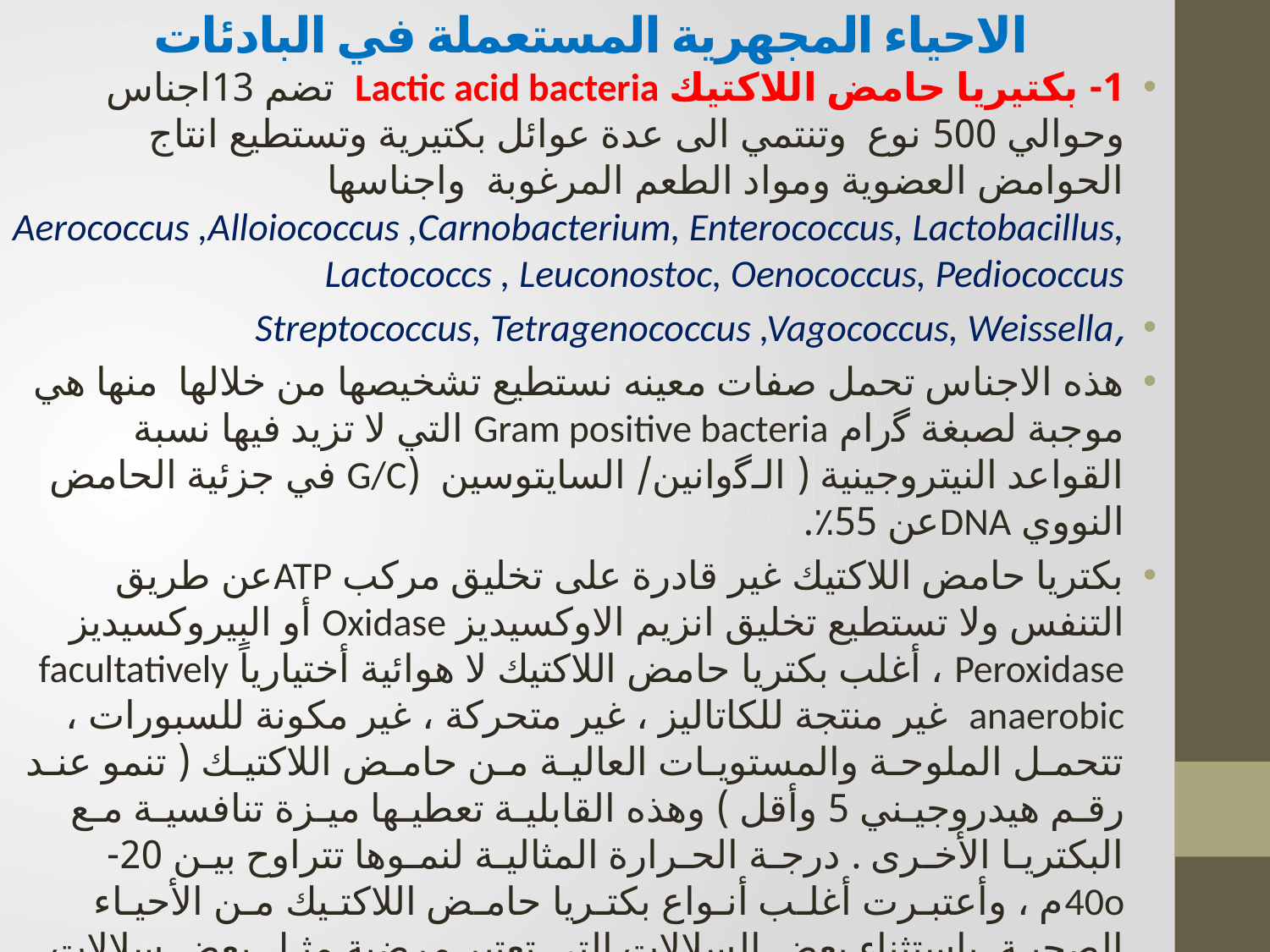

# الاحياء المجهرية المستعملة في البادئات
1- بكتيريا حامض اللاكتيك Lactic acid bacteria  تضم 13اجناس  وحوالي 500 نوع  وتنتمي الى عدة عوائل بكتيرية وتستطيع انتاج الحوامض العضوية ومواد الطعم المرغوبة  واجناسها Aerococcus ,Alloiococcus ,Carnobacterium, Enterococcus, Lactobacillus, Lactococcs , Leuconostoc, Oenococcus, Pediococcus
,Streptococcus, Tetragenococcus ,Vagococcus, Weissella
هذه الاجناس تحمل صفات معينه نستطيع تشخيصها من خلالها  منها هي موجبة لصبغة ﮔرام Gram positive bacteria التي لا تزيد فيها نسبة القواعد النيتروجينية ( الـﮔوانين/ السايتوسين  (G/C في جزئية الحامض النووي DNAعن 55٪.
بكتريا حامض اللاكتيك غير قادرة على تخليق مركب ATPعن طريق التنفس ولا تستطيع تخليق انزيم الاوكسيديز Oxidase أو البيروكسيديز Peroxidase ، أغلب بكتريا حامض اللاكتيك لا هوائية أختيارياً facultatively anaerobic  غير منتجة للكاتاليز ، غير متحركة ، غير مكونة للسبورات ، تتحمـل الملوحـة والمستويـات العاليـة مـن حامـض اللاكتيـك ( تنمو عنـد رقـم هيدروجيـني 5 وأقل ) وهذه القابليـة تعطيـها ميـزة تنافسيـة مـع البكتريـا الأخـرى . درجـة الحـرارة المثاليـة لنمـوها تتراوح بيـن 20-40oم ، وأعتبـرت أغلـب أنـواع بكتـريا حامـض اللاكتـيك مـن الأحيـاء الصحيـة  باستثناء بعض السلالات التي تعتبر مرضية مثـل بعض سلالات بكترياStreptococci    لبكتريا حامض اللاكتيك متطلبات غذائية معقدة fastidious بسبب قابليتها المحدودة لتخليق مجموعة فيتامين ـ ب والحوامض الأمينية باستثناء بكتريا Ster. bovis